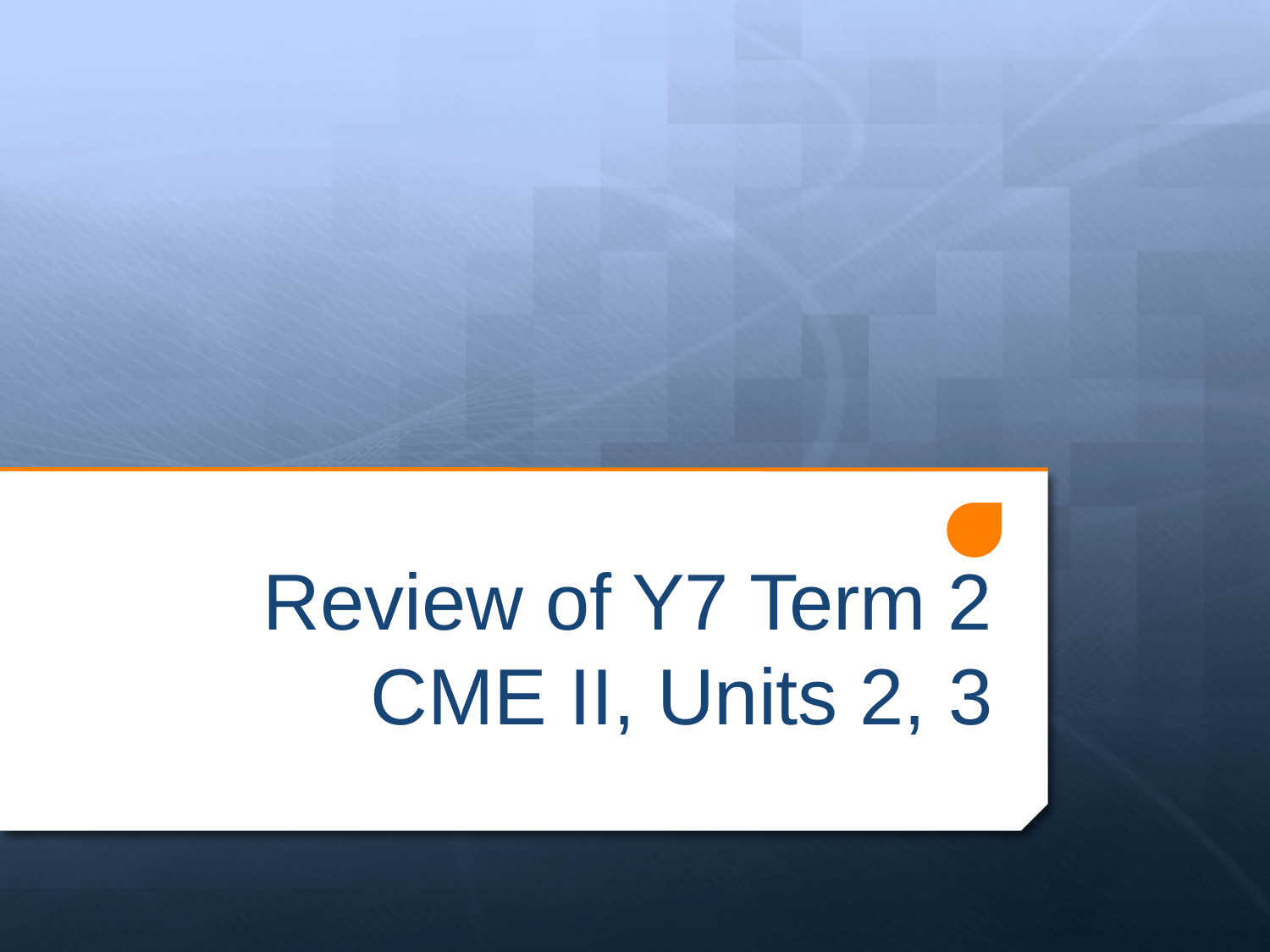

# Review of Y7 Term 2 CME II, Units 2, 3